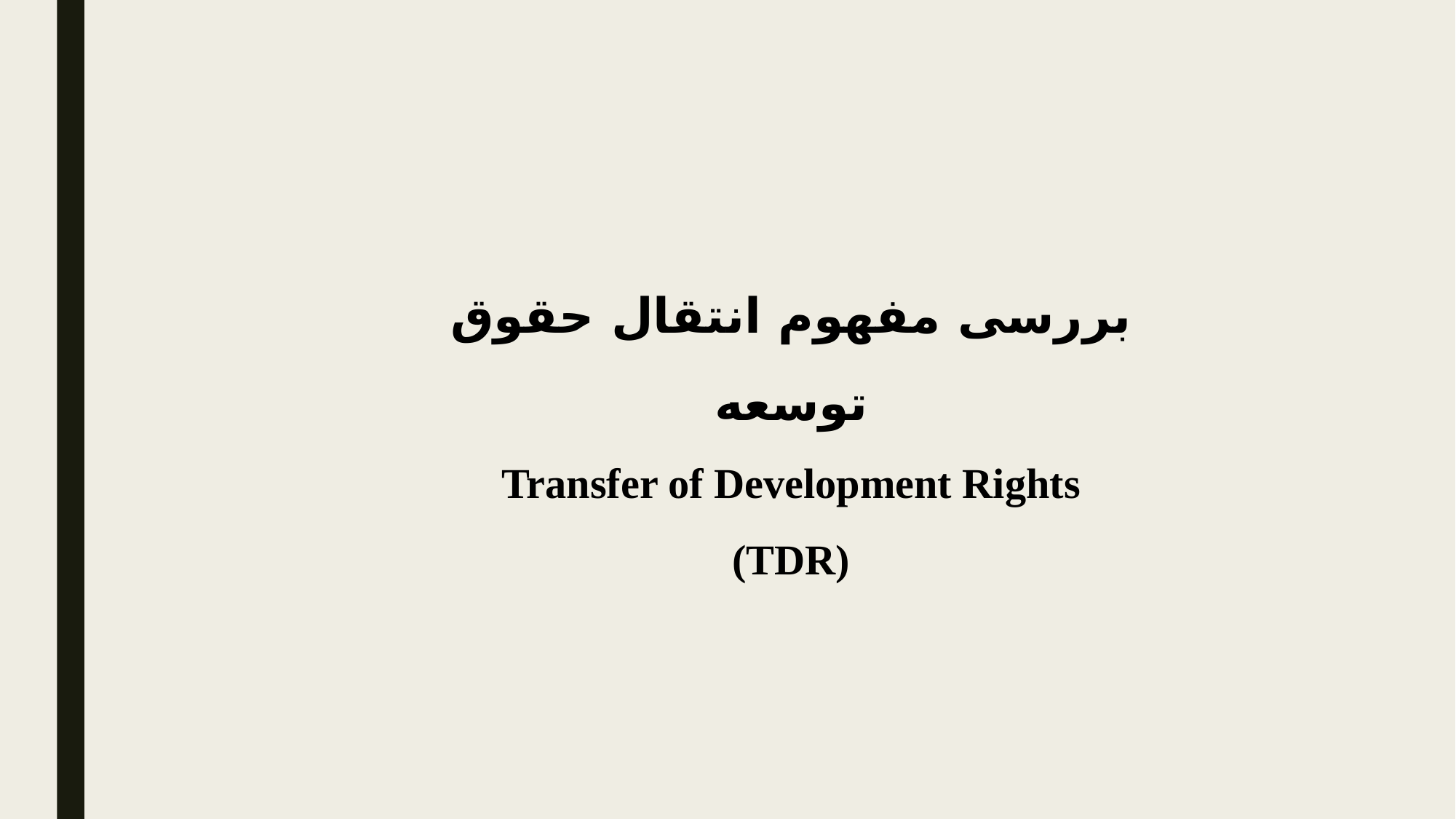

بررسی مفهوم انتقال حقوق توسعه
Transfer of Development Rights
(TDR)